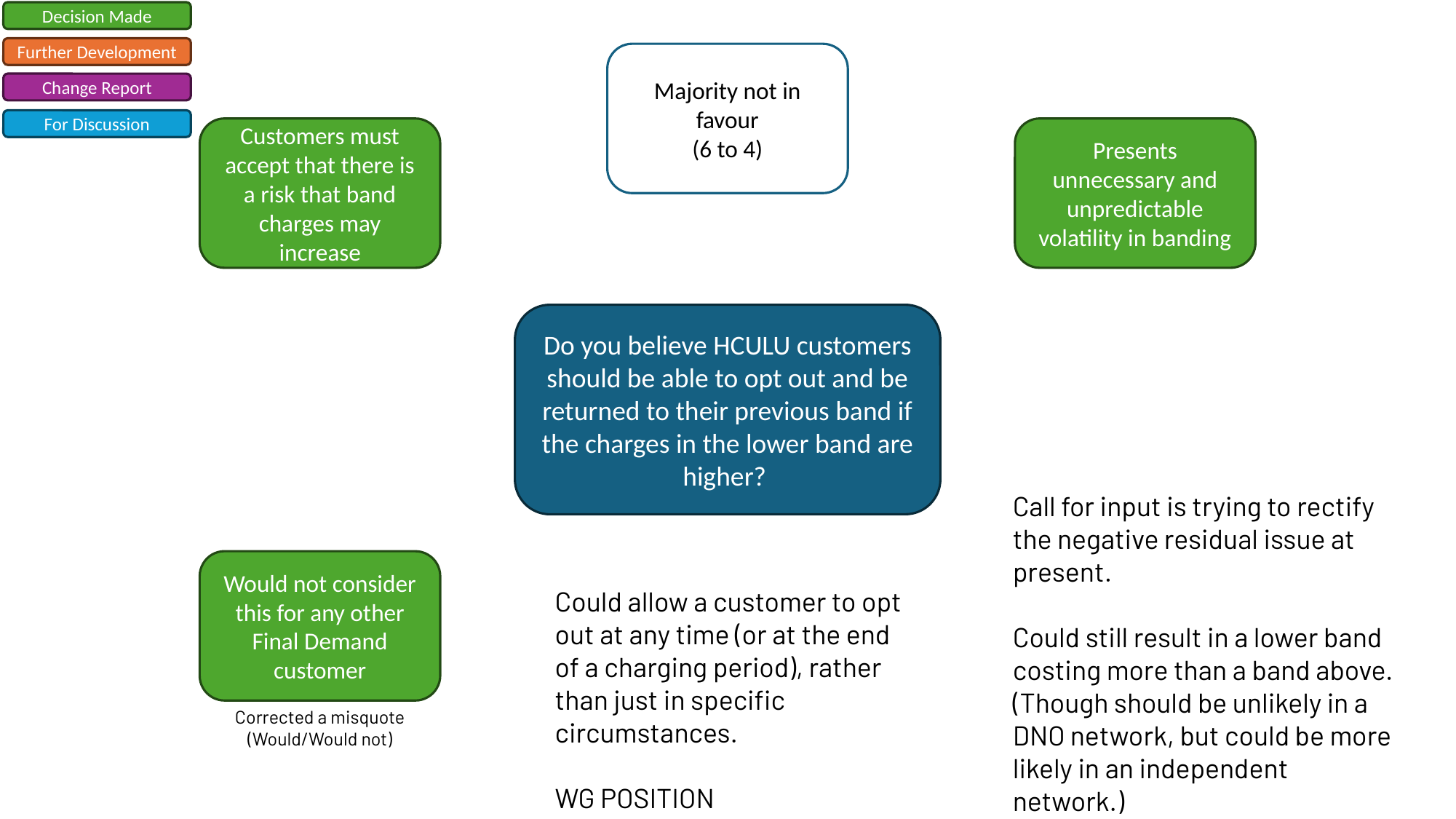

Decision Made
Further Development
Majority not in favour
(6 to 4)
Change Report
For Discussion
Customers must accept that there is a risk that band charges may increase
Presents unnecessary and unpredictable volatility in banding
Do you believe HCULU customers should be able to opt out and be returned to their previous band if the charges in the lower band are higher?
Call for input is trying to rectify the negative residual issue at present.

Could still result in a lower band costing more than a band above. (Though should be unlikely in a DNO network, but could be more likely in an independent network.)
Would not consider this for any other Final Demand customer
Could allow a customer to opt out at any time (or at the end of a charging period), rather than just in specific circumstances.

WG POSITION
Corrected a misquote (Would/Would not)